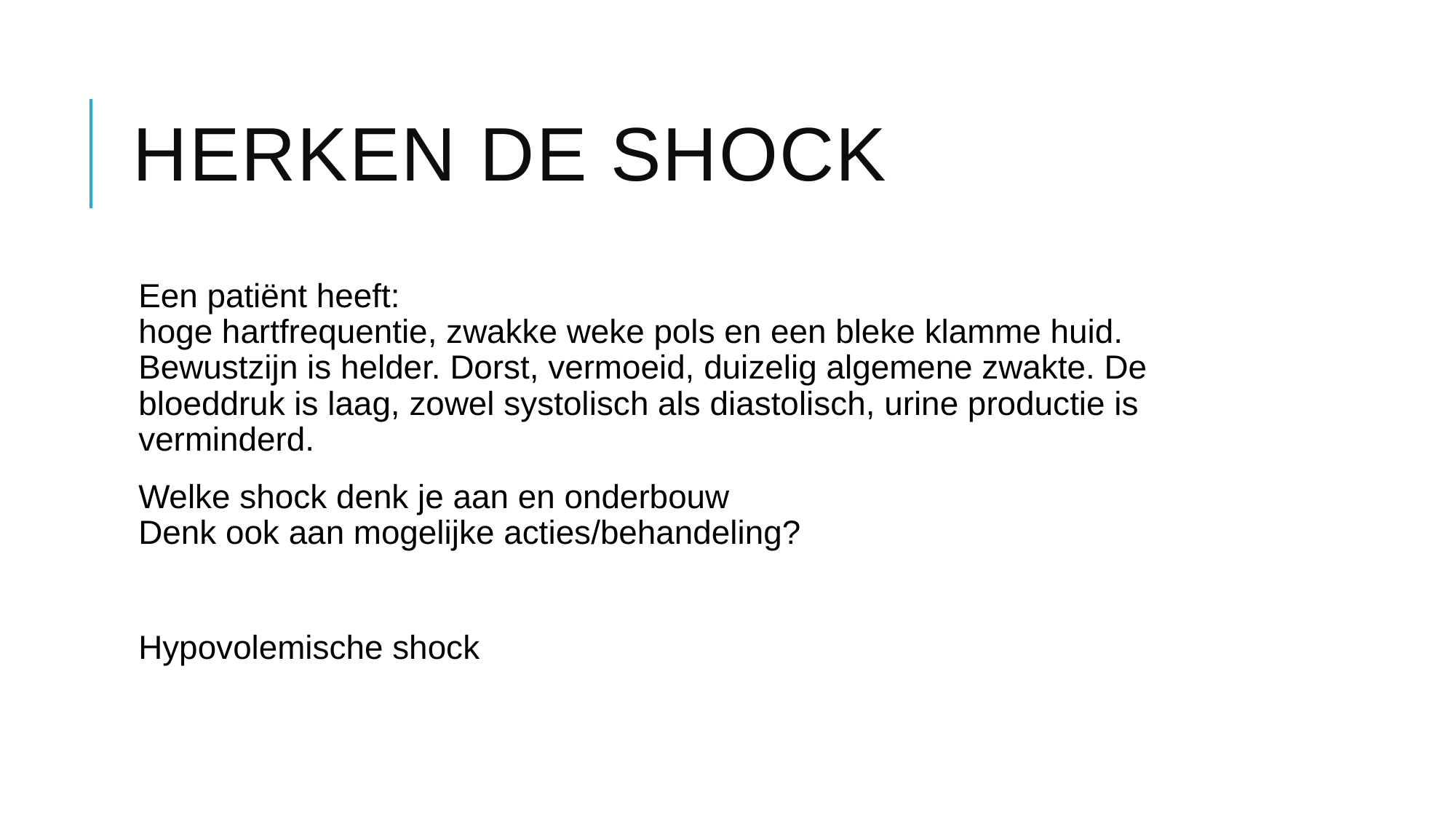

# Herken de shock
Een patiënt heeft:
hoge hartfrequentie, zwakke weke pols en een bleke klamme huid. Bewustzijn is helder. Dorst, vermoeid, duizelig algemene zwakte. De bloeddruk is laag, zowel systolisch als diastolisch, urine productie is verminderd.
Welke shock denk je aan en onderbouw
Denk ook aan mogelijke acties/behandeling?

Hypovolemische shock